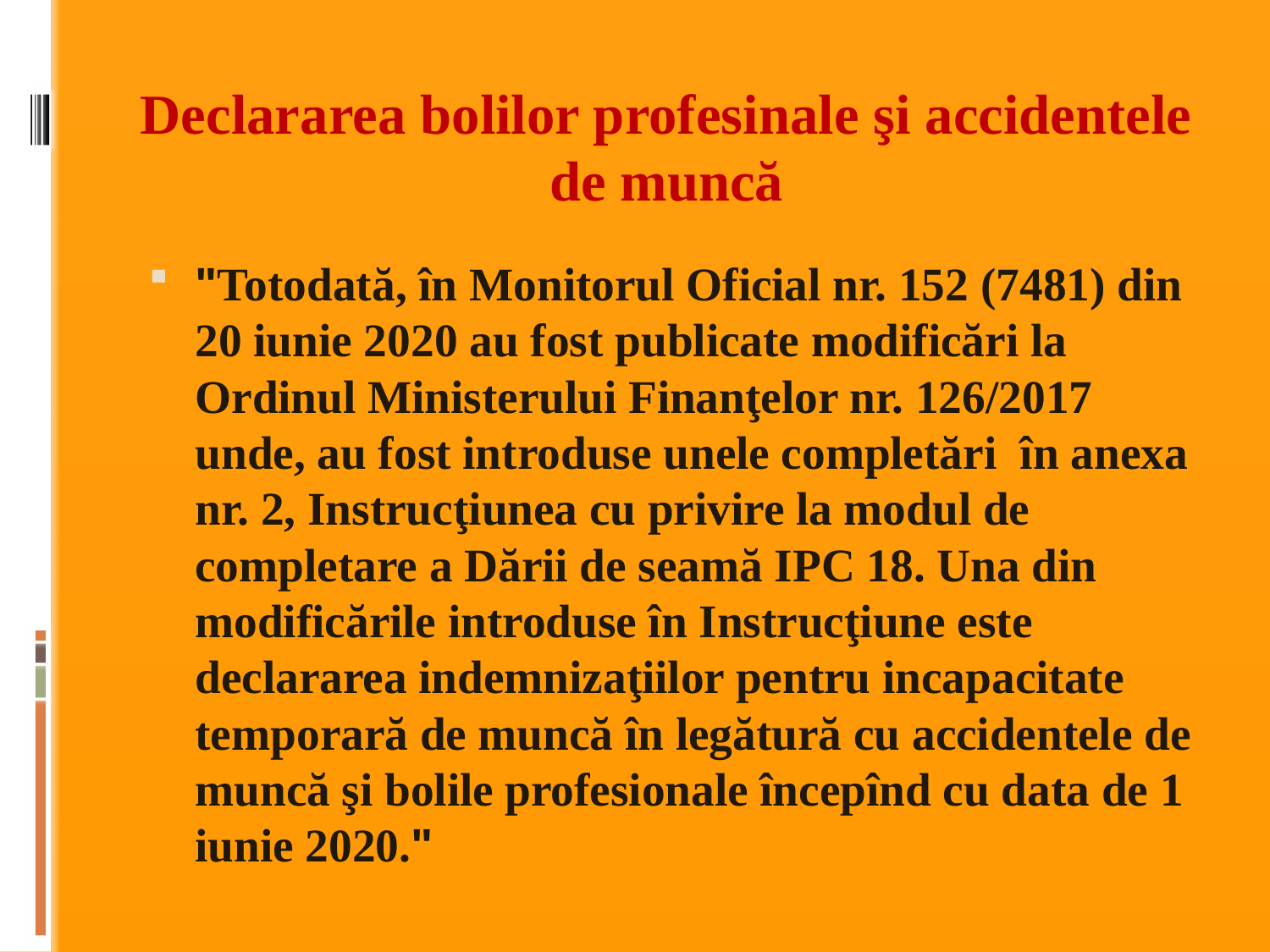

# Declararea bolilor profesinale şi accidentele de muncă
"Totodată, în Monitorul Oficial nr. 152 (7481) din 20 iunie 2020 au fost publicate modificări la Ordinul Ministerului Finanţelor nr. 126/2017 unde, au fost introduse unele completări  în anexa nr. 2, Instrucţiunea cu privire la modul de completare a Dării de seamă IPC 18. Una din modificările introduse în Instrucţiune este declararea indemnizaţiilor pentru incapacitate temporară de muncă în legătură cu accidentele de muncă şi bolile profesionale începînd cu data de 1 iunie 2020."